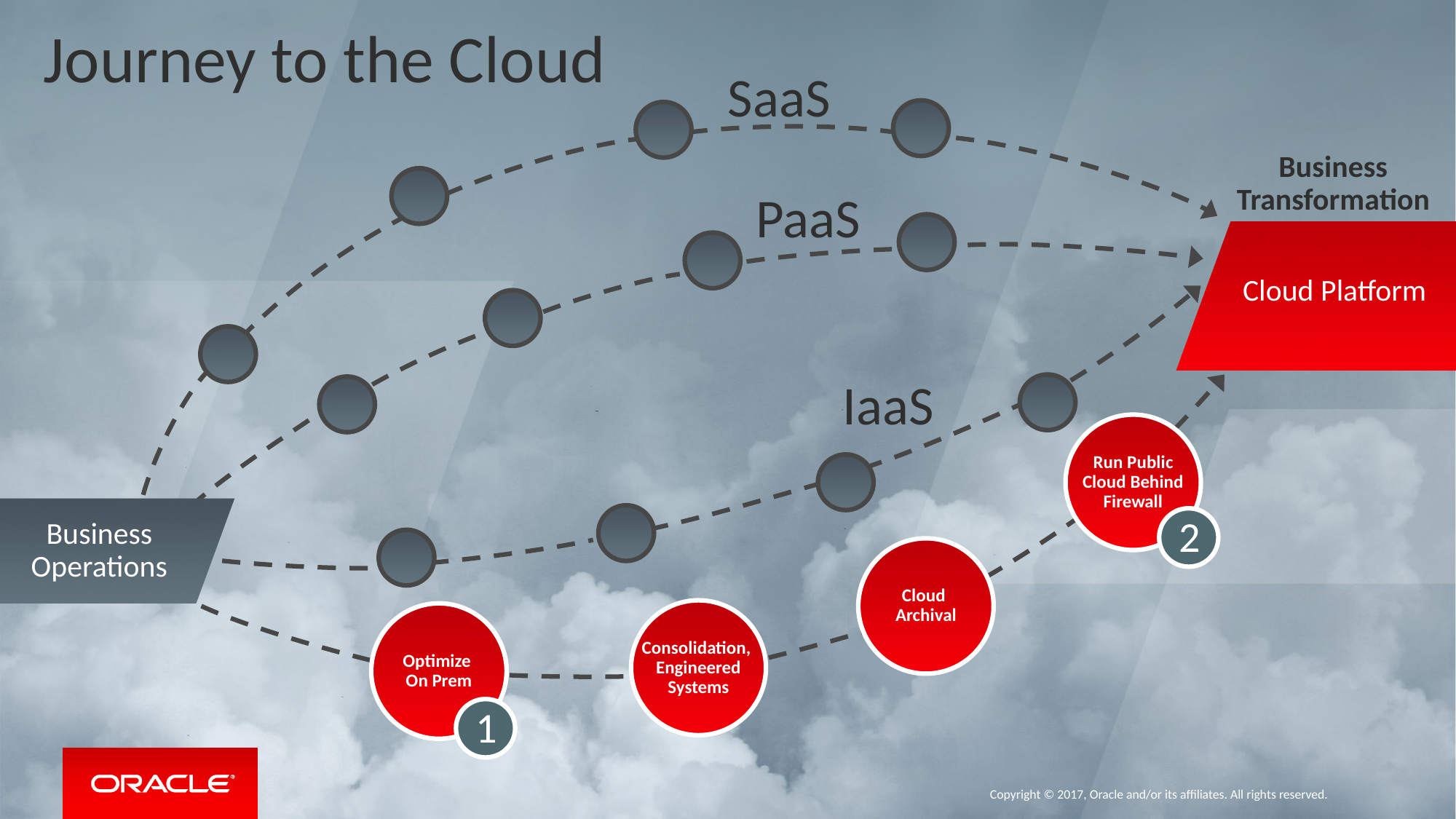

Journey to the Cloud
SaaS

Business Transformation

PaaS

Cloud Platform

IaaS

Run Public
Cloud Behind
Firewall

Cloud
Archival
Consolidation,
Engineered
Systems
Optimize
On Prem

1

2

Business Operations

Copyright © 2017, Oracle and/or its affiliates. All rights reserved.